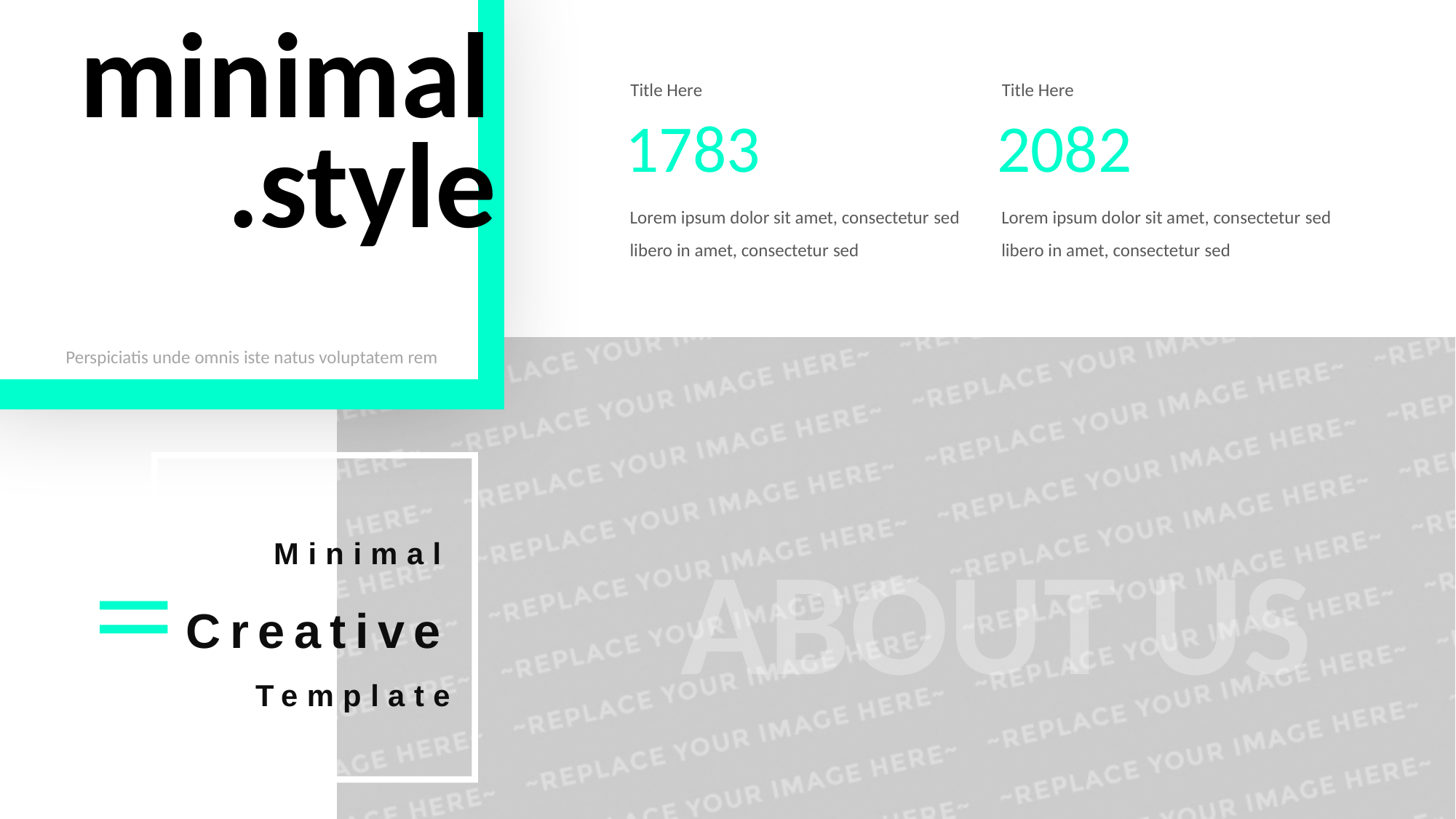

minimal
Title Here
Title Here
1783
2082
.style
Lorem ipsum dolor sit amet, consectetur sed libero in amet, consectetur sed
Lorem ipsum dolor sit amet, consectetur sed libero in amet, consectetur sed
Perspiciatis unde omnis iste natus voluptatem rem

Minimal
Creative
Template
ABOUT US